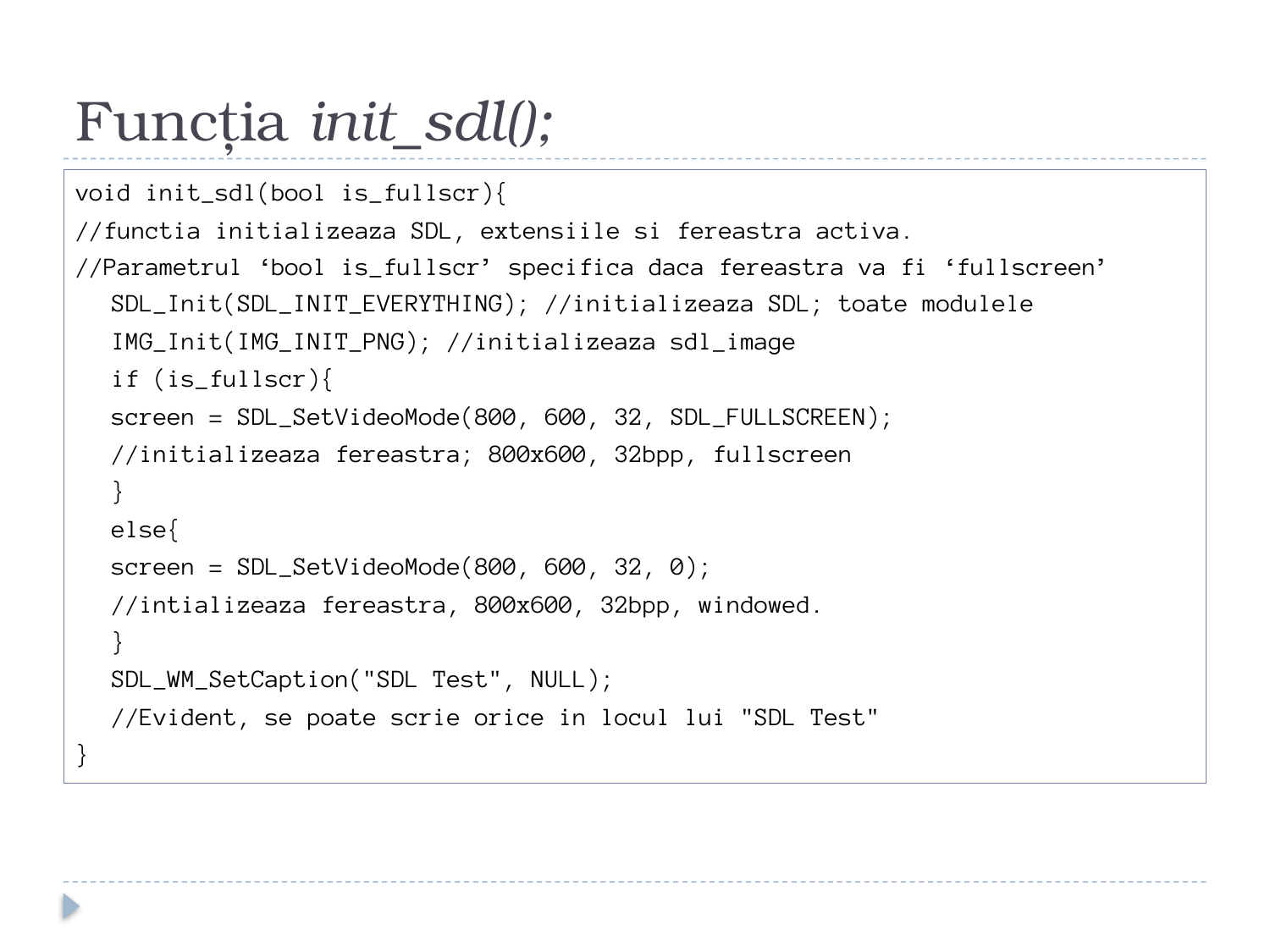

# Funcția init_sdl();
void init_sdl(bool is_fullscr){
//functia initializeaza SDL, extensiile si fereastra activa.
//Parametrul ‘bool is_fullscr’ specifica daca fereastra va fi ‘fullscreen’
	SDL_Init(SDL_INIT_EVERYTHING); //initializeaza SDL; toate modulele
	IMG_Init(IMG_INIT_PNG); //initializeaza sdl_image
	if (is_fullscr){
		screen = SDL_SetVideoMode(800, 600, 32, SDL_FULLSCREEN);
		//initializeaza fereastra; 800x600, 32bpp, fullscreen
	}
	else{
		screen = SDL_SetVideoMode(800, 600, 32, 0);
		//intializeaza fereastra, 800x600, 32bpp, windowed.
	}
	SDL_WM_SetCaption("SDL Test", NULL);
	//Evident, se poate scrie orice in locul lui "SDL Test"
}